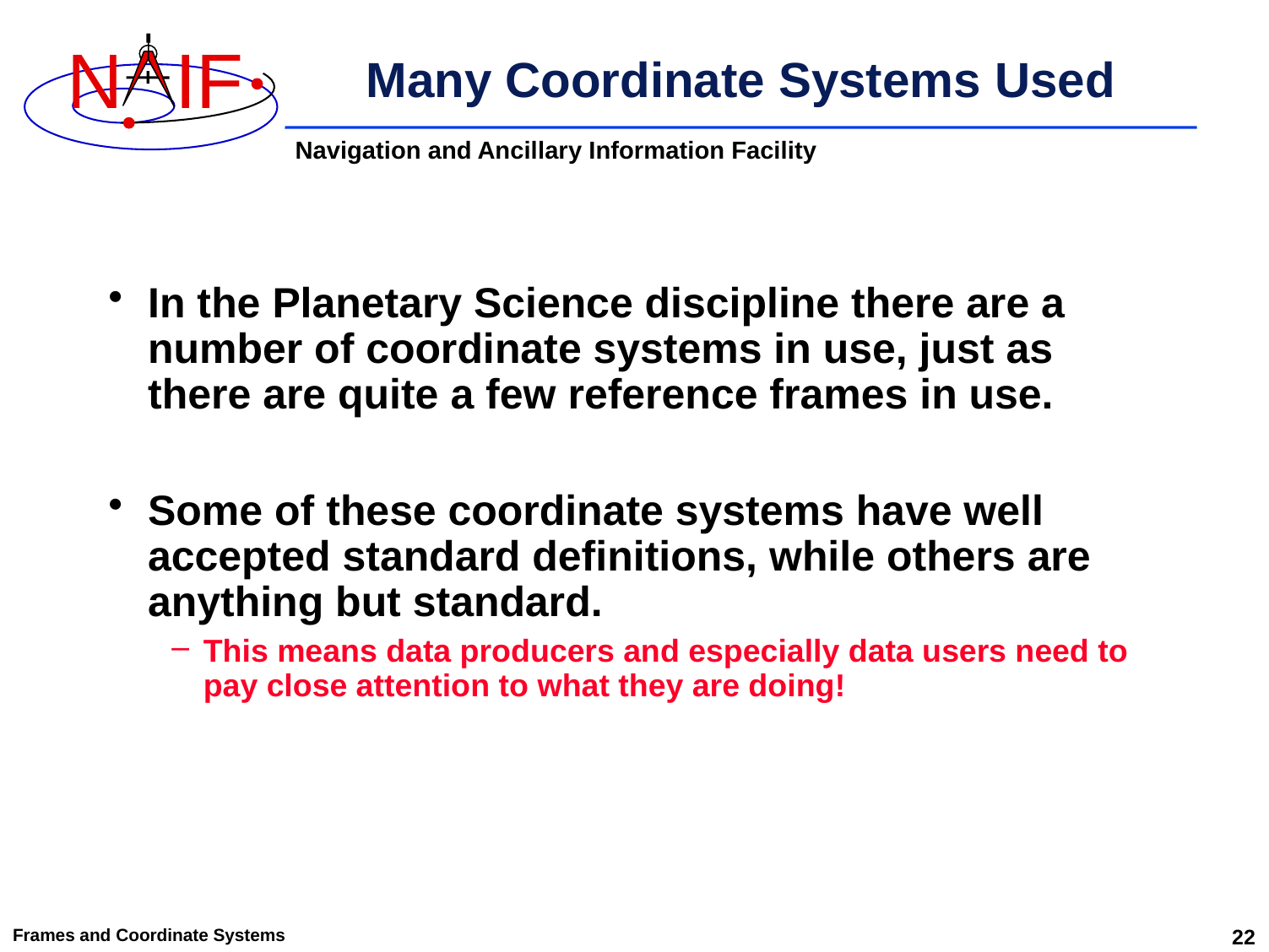

# Many Coordinate Systems Used
In the Planetary Science discipline there are a number of coordinate systems in use, just as there are quite a few reference frames in use.

Some of these coordinate systems have well accepted standard definitions, while others are anything but standard.
This means data producers and especially data users need to pay close attention to what they are doing!
Frames and Coordinate Systems
22